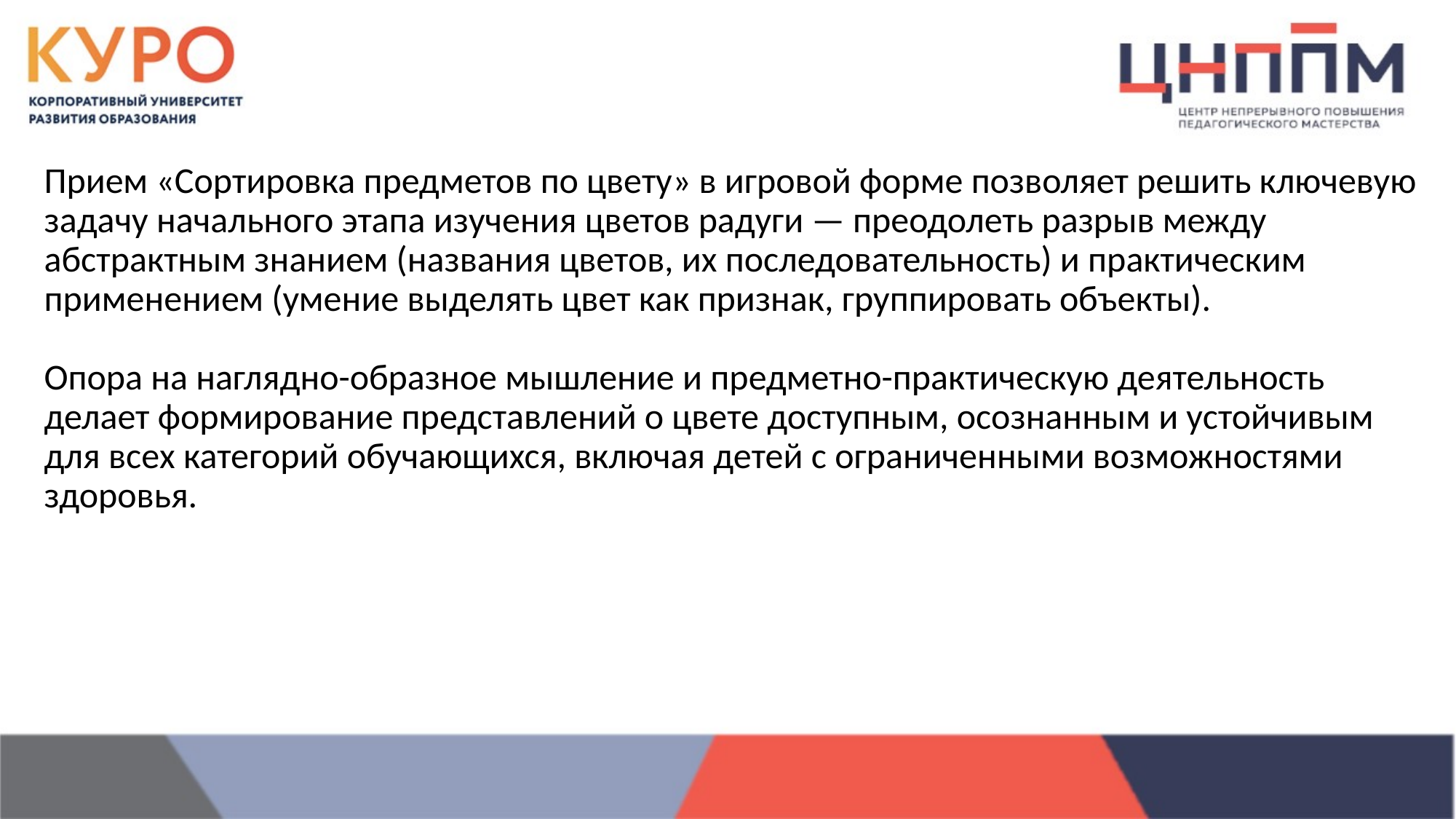

Прием «Сортировка предметов по цвету» в игровой форме позволяет решить ключевую задачу начального этапа изучения цветов радуги — преодолеть разрыв между абстрактным знанием (названия цветов, их последовательность) и практическим применением (умение выделять цвет как признак, группировать объекты).

Опора на наглядно-образное мышление и предметно-практическую деятельность делает формирование представлений о цвете доступным, осознанным и устойчивым для всех категорий обучающихся, включая детей с ограниченными возможностями здоровья.